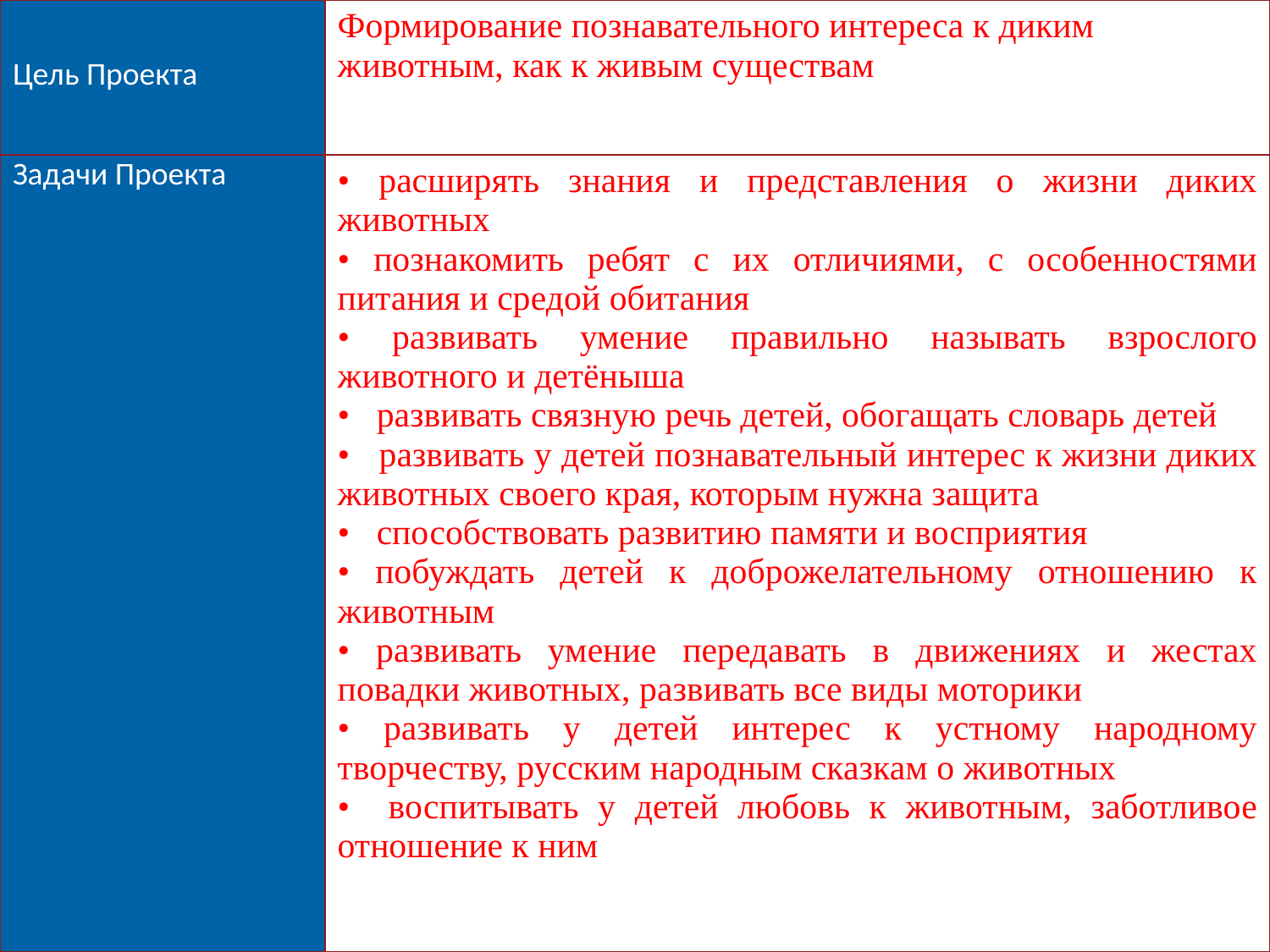

| Цель Проекта | Формирование познавательного интереса к диким животным, как к живым существам |
| --- | --- |
| Задачи Проекта | • расширять знания и представления о жизни диких животных • познакомить ребят с их отличиями, с особенностями питания и средой обитания • развивать умение правильно называть взрослого животного и детёныша • развивать связную речь детей, обогащать словарь детей • развивать у детей познавательный интерес к жизни диких животных своего края, которым нужна защита • способствовать развитию памяти и восприятия • побуждать детей к доброжелательному отношению к животным • развивать умение передавать в движениях и жестах повадки животных, развивать все виды моторики • развивать у детей интерес к устному народному творчеству, русским народным сказкам о животных • воспитывать у детей любовь к животным, заботливое отношение к ним |
4